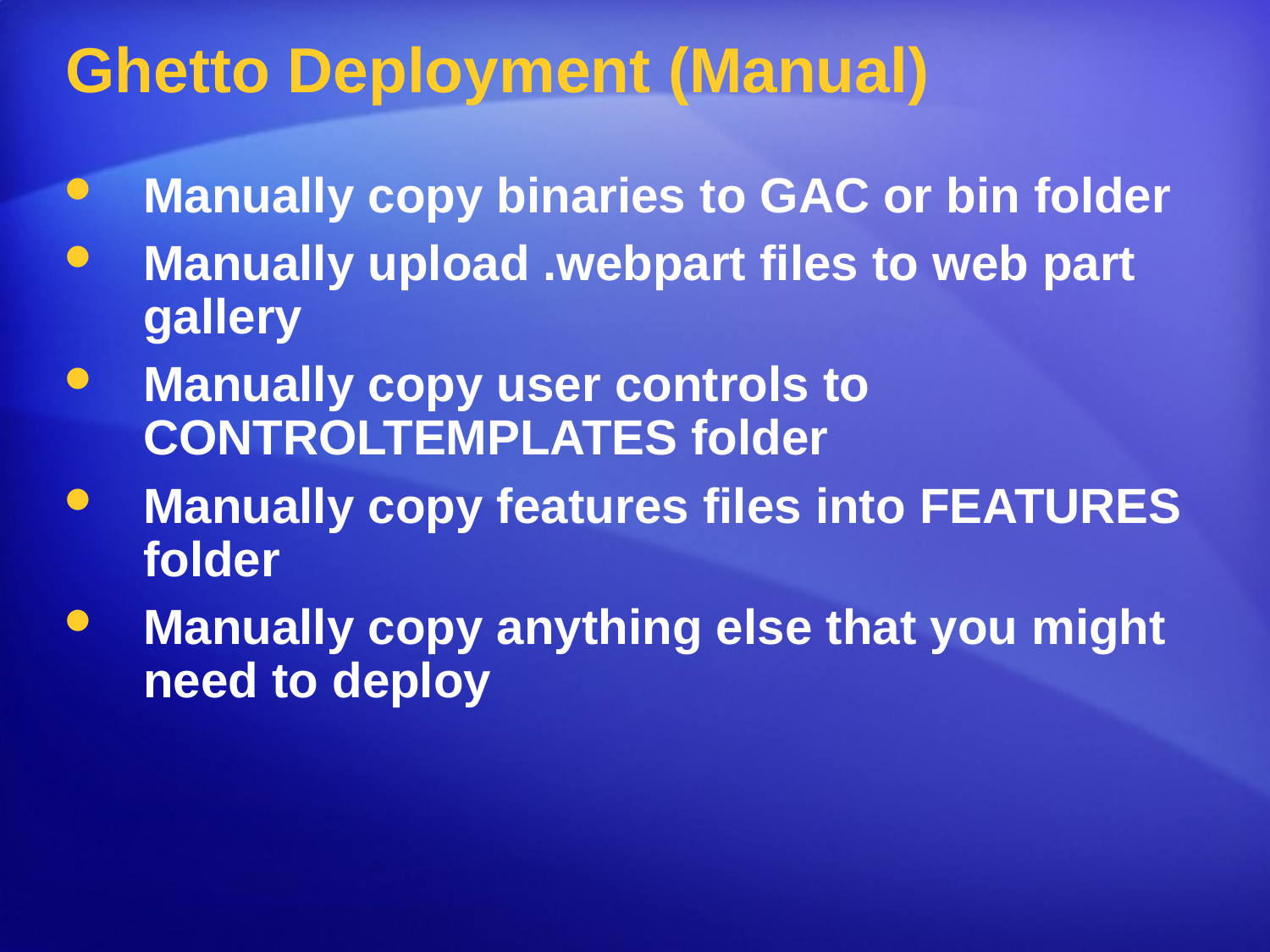

# Ghetto Deployment (Manual)
Manually copy binaries to GAC or bin folder
Manually upload .webpart files to web part gallery
Manually copy user controls to CONTROLTEMPLATES folder
Manually copy features files into FEATURES folder
Manually copy anything else that you might need to deploy